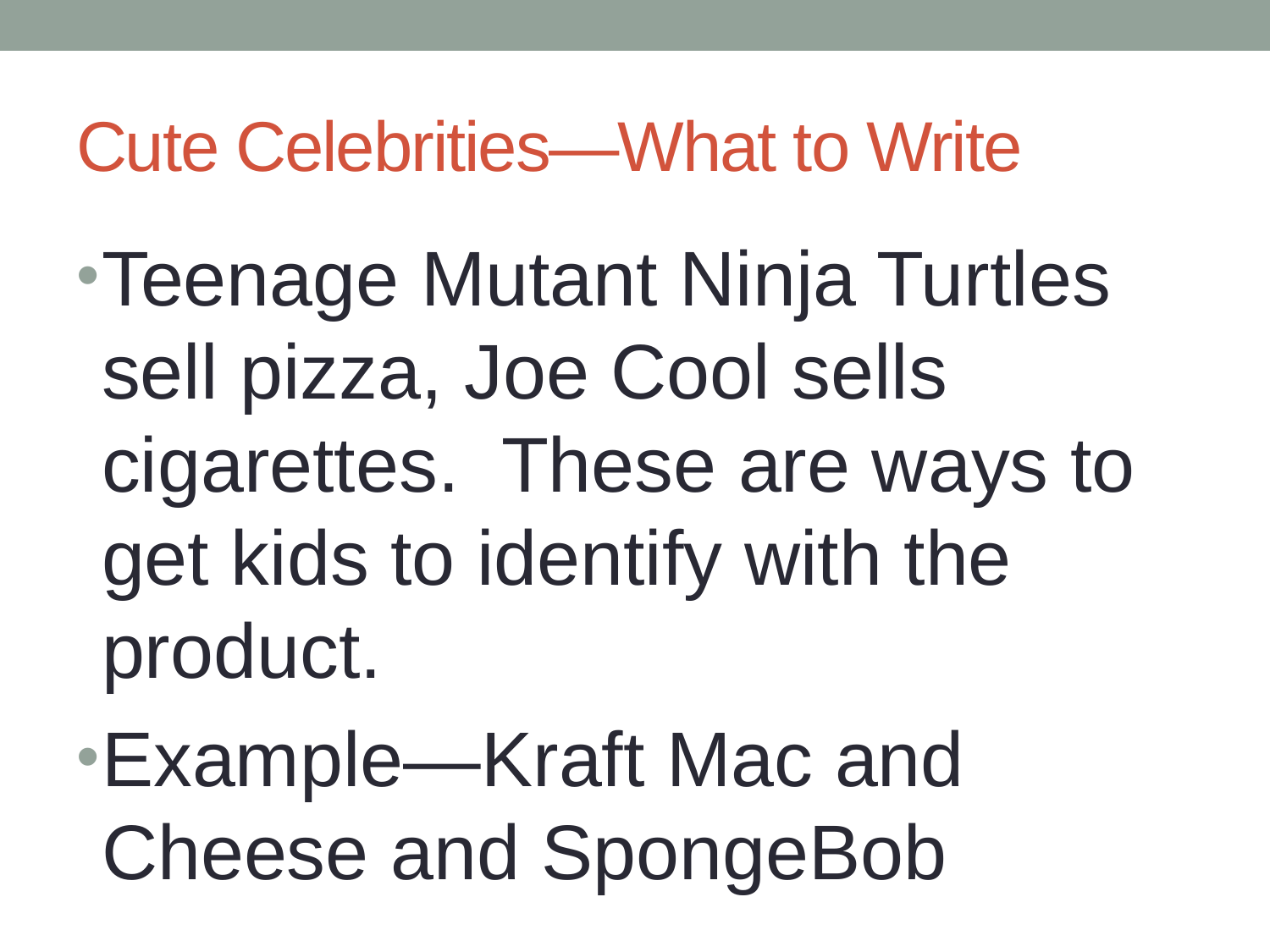

# Cute Celebrities—What to Write
Teenage Mutant Ninja Turtles sell pizza, Joe Cool sells cigarettes.  These are ways to get kids to identify with the product.
Example—Kraft Mac and Cheese and SpongeBob